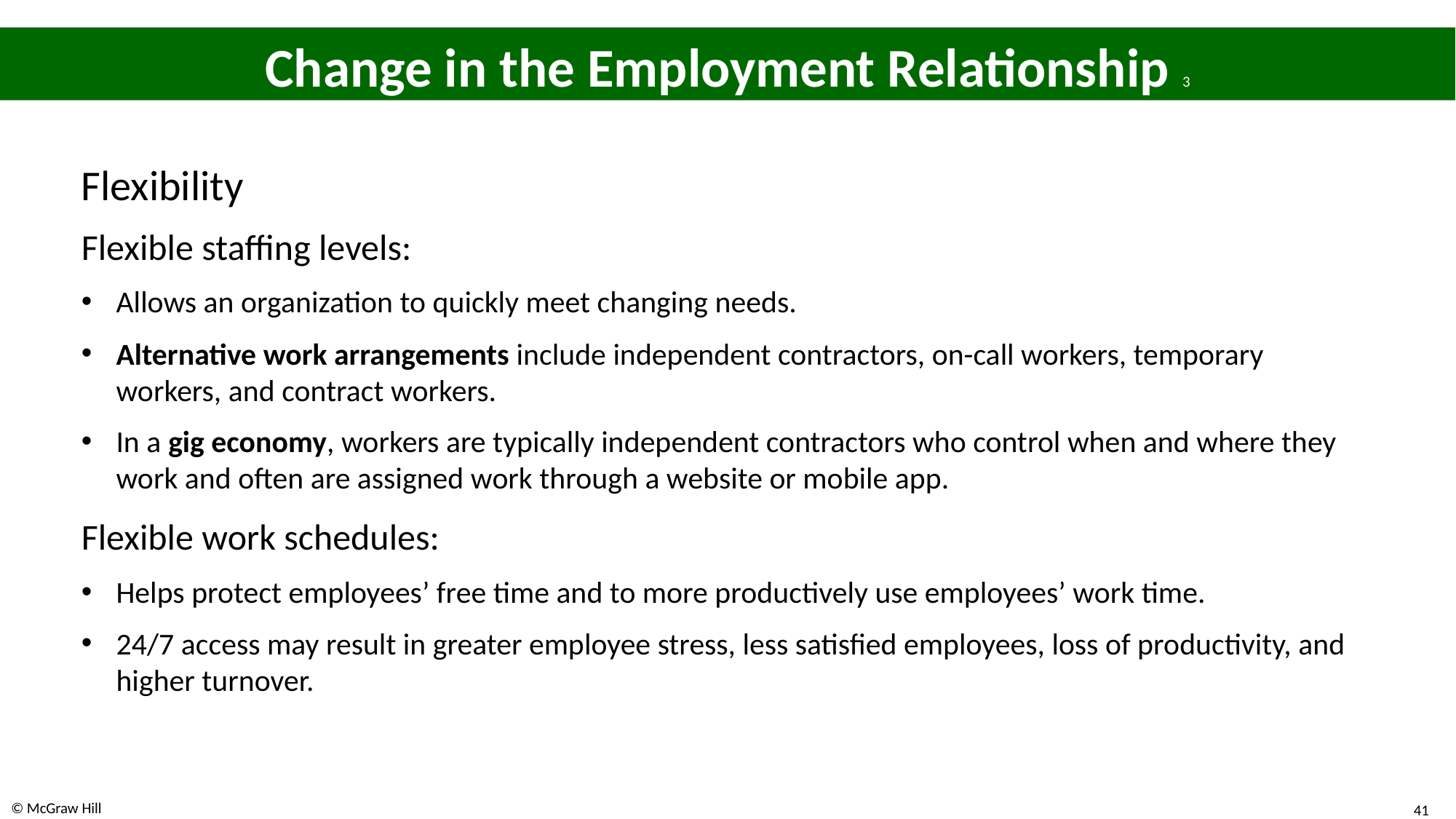

# Change in the Employment Relationship 3
Flexibility
Flexible staffing levels:
Allows an organization to quickly meet changing needs.
Alternative work arrangements include independent contractors, on-call workers, temporary workers, and contract workers.
In a gig economy, workers are typically independent contractors who control when and where they work and often are assigned work through a website or mobile app.
Flexible work schedules:
Helps protect employees’ free time and to more productively use employees’ work time.
24/7 access may result in greater employee stress, less satisfied employees, loss of productivity, and higher turnover.